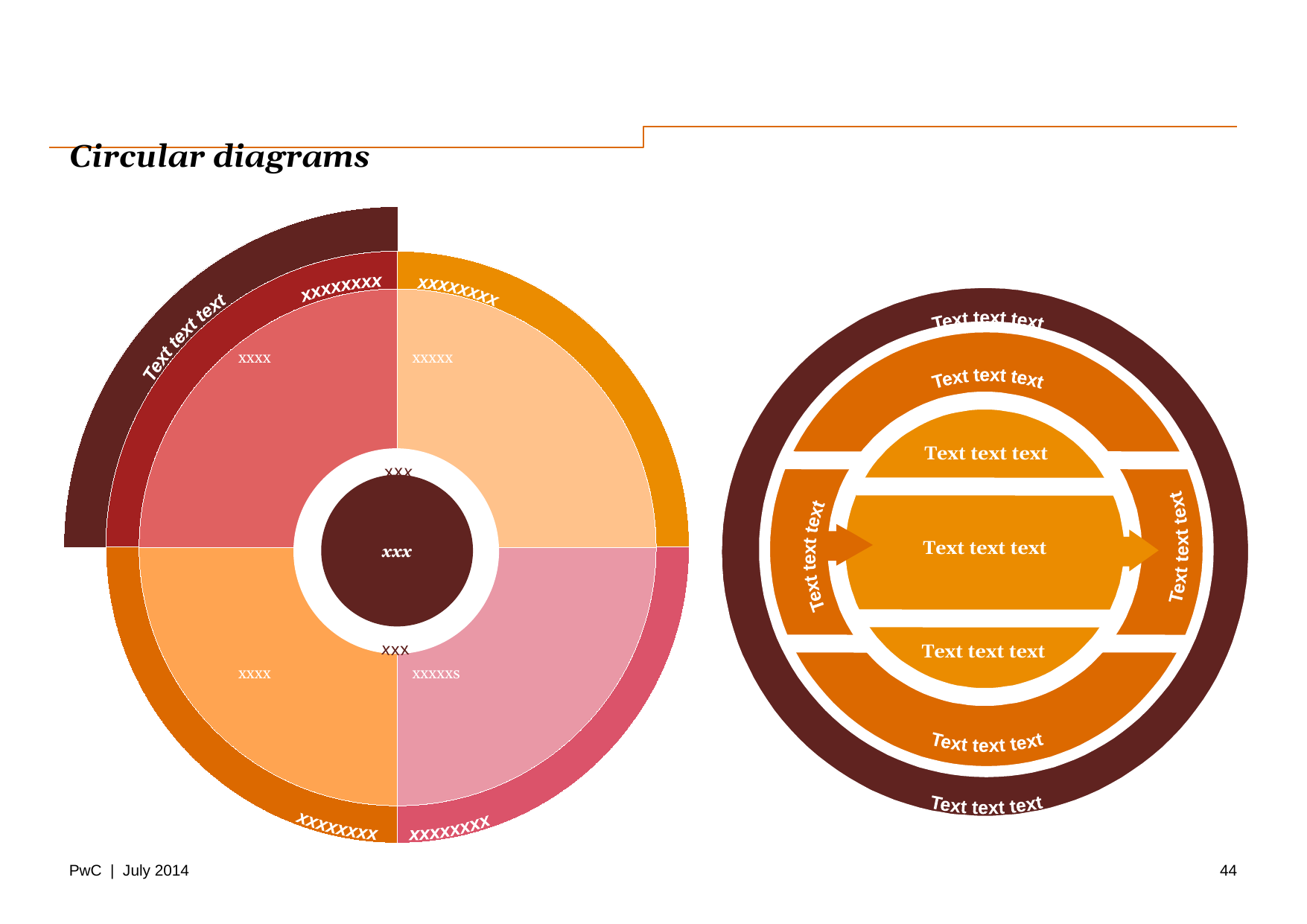

# Circular diagrams

xxxxxxxx

xxxxxxxx
Text text text
Text text text

xxxx
xxxxx
Text text text

xxx
Text text text

xxx
Text text text
Text text text
xxx

Text text text

Text text text

Text text text

Text text text
xxxx
xxxxxs
xxxxxxxx
xxxxxxxx
44